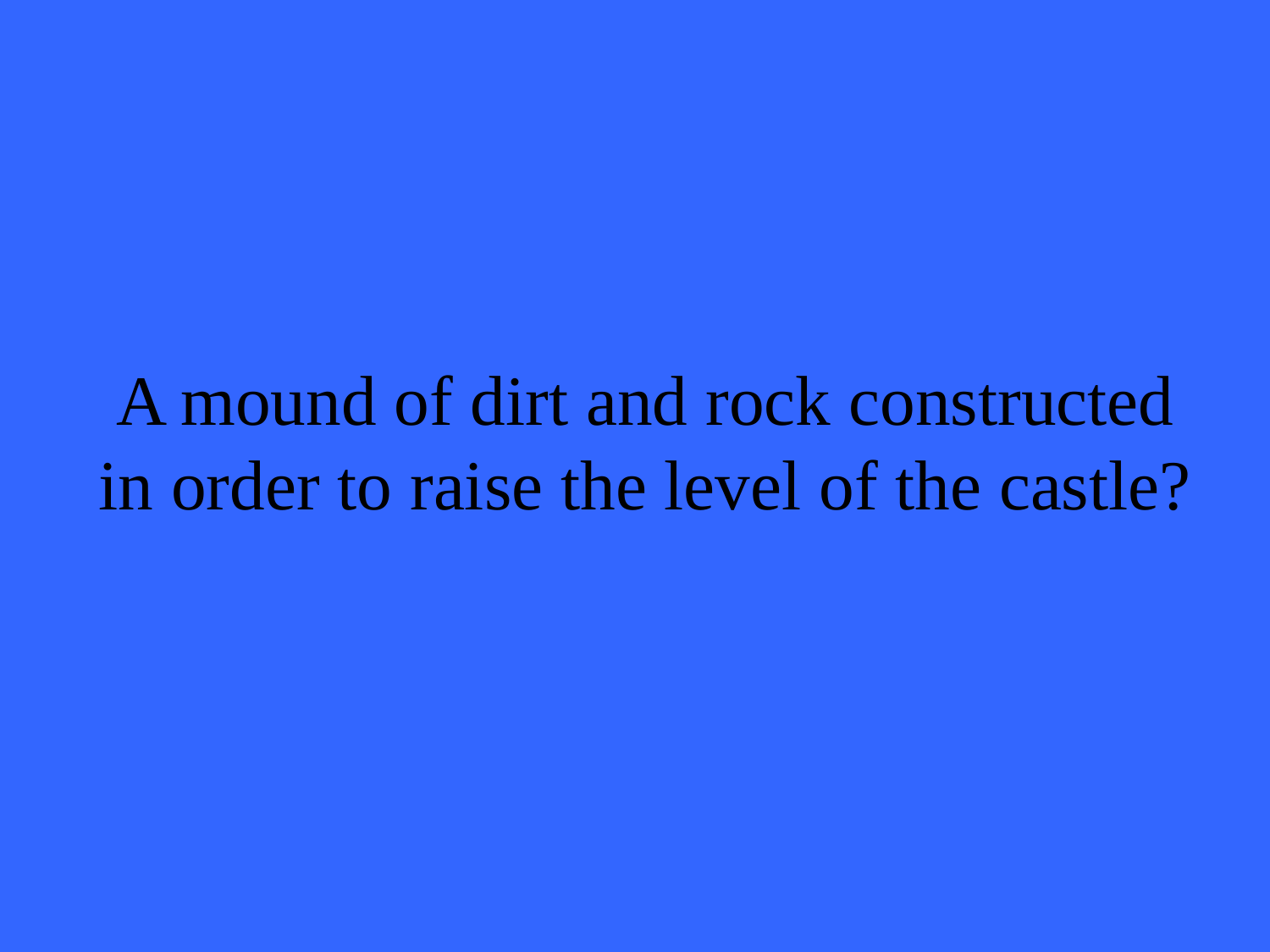

# A mound of dirt and rock constructed in order to raise the level of the castle?